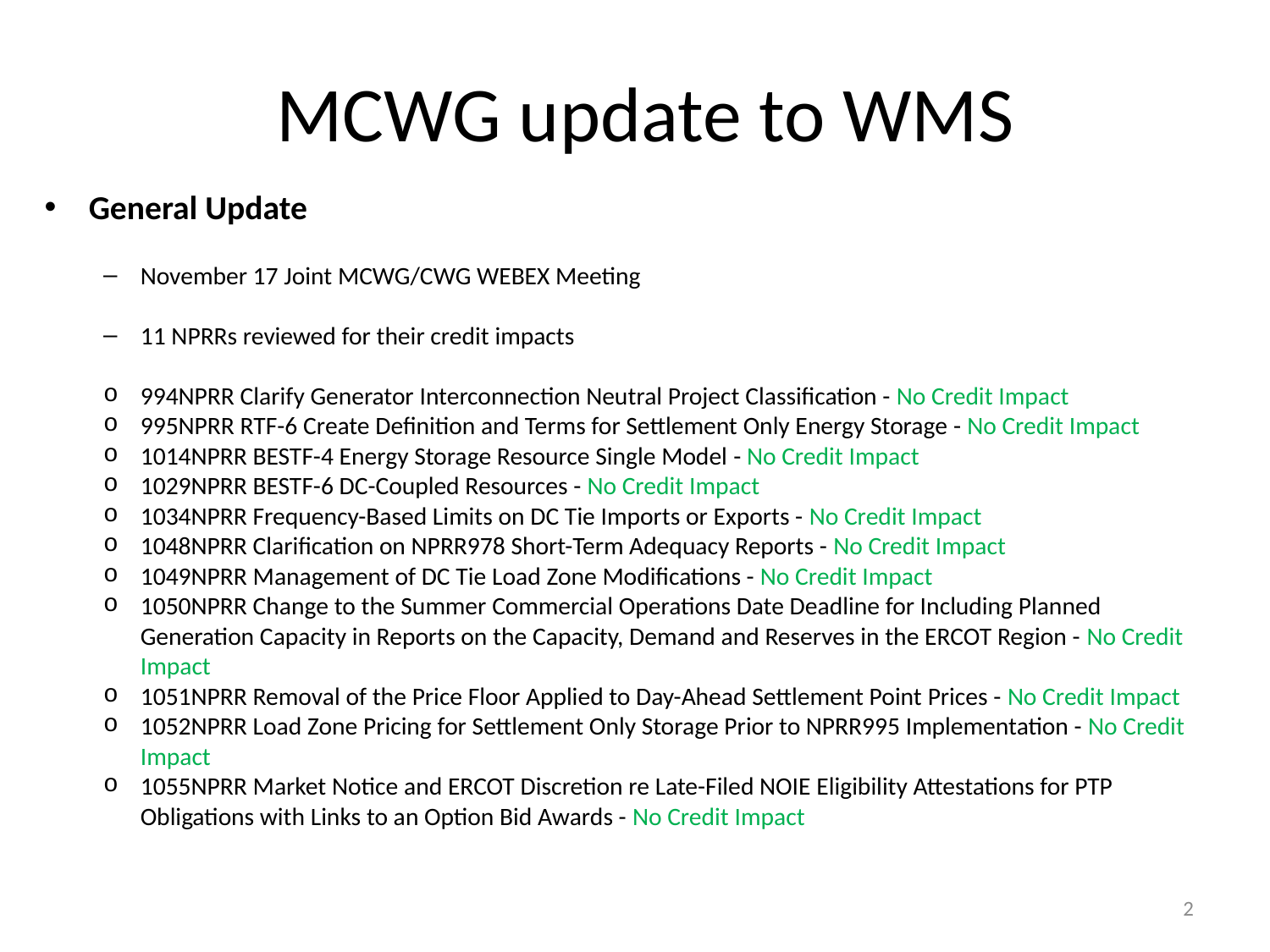

# MCWG update to WMS
General Update

November 17 Joint MCWG/CWG WEBEX Meeting

11 NPRRs reviewed for their credit impacts

994NPRR Clarify Generator Interconnection Neutral Project Classification - No Credit Impact
995NPRR RTF-6 Create Definition and Terms for Settlement Only Energy Storage - No Credit Impact
1014NPRR BESTF-4 Energy Storage Resource Single Model - No Credit Impact
1029NPRR BESTF-6 DC-Coupled Resources - No Credit Impact
1034NPRR Frequency-Based Limits on DC Tie Imports or Exports - No Credit Impact
1048NPRR Clarification on NPRR978 Short-Term Adequacy Reports - No Credit Impact
1049NPRR Management of DC Tie Load Zone Modifications - No Credit Impact
1050NPRR Change to the Summer Commercial Operations Date Deadline for Including Planned Generation Capacity in Reports on the Capacity, Demand and Reserves in the ERCOT Region - No Credit Impact
1051NPRR Removal of the Price Floor Applied to Day-Ahead Settlement Point Prices - No Credit Impact
1052NPRR Load Zone Pricing for Settlement Only Storage Prior to NPRR995 Implementation - No Credit Impact
1055NPRR Market Notice and ERCOT Discretion re Late-Filed NOIE Eligibility Attestations for PTP Obligations with Links to an Option Bid Awards - No Credit Impact
2